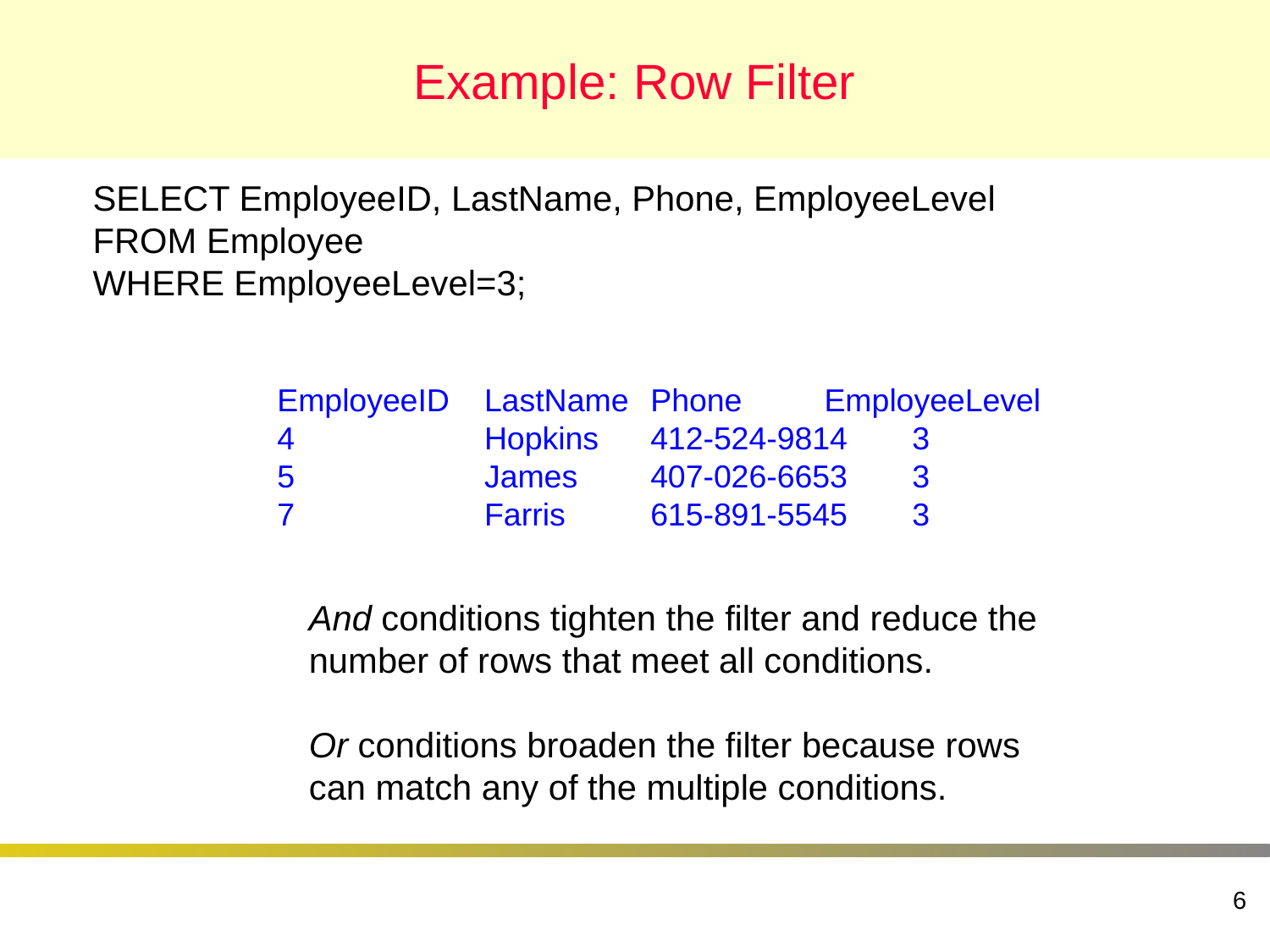

# Example: Row Filter
SELECT EmployeeID, LastName, Phone, EmployeeLevel
FROM Employee
WHERE EmployeeLevel=3;
EmployeeID	LastName	Phone	EmployeeLevel
4	Hopkins	412-524-9814	3
5	James	407-026-6653	3
7	Farris	615-891-5545	3
And conditions tighten the filter and reduce the number of rows that meet all conditions.

Or conditions broaden the filter because rows can match any of the multiple conditions.
6